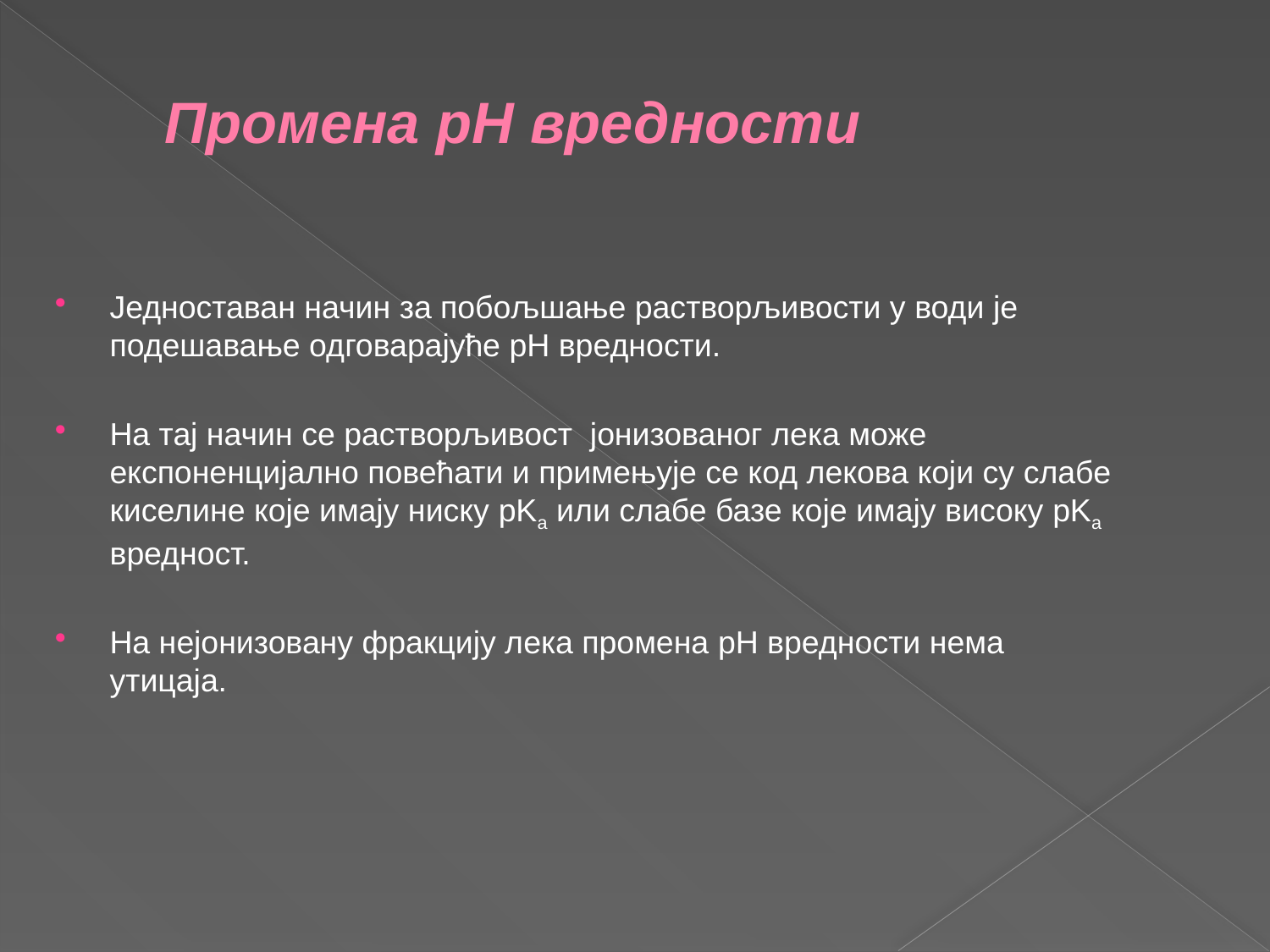

Промена pH вредности

Једноставан начин за побољшање растворљивости у води је подешавање одговарајуће pH вредности.

На тај начин се растворљивост  јонизованог лека може експоненцијално повећати и примењује се код лекова који су слабе киселине које имају ниску pKa или слабе базе које имају високу pKa вредност.

На нејонизовану фракцију лека промена pH вредности нема утицаја.